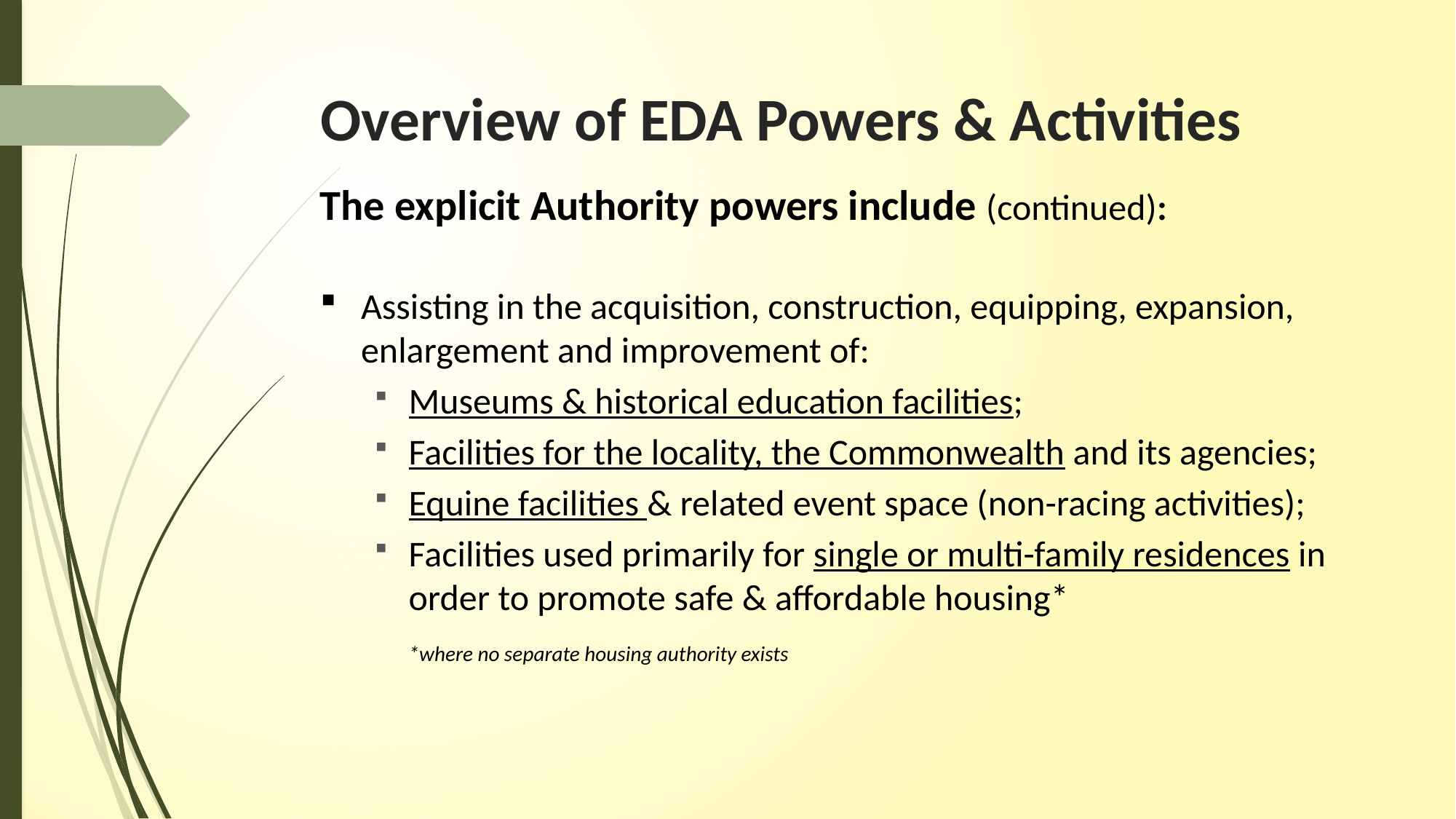

# Overview of EDA Powers & Activities
The explicit Authority powers include (continued):

Assisting in the acquisition, construction, equipping, expansion, enlargement and improvement of:
Museums & historical education facilities;
Facilities for the locality, the Commonwealth and its agencies;
Equine facilities & related event space (non-racing activities);
Facilities used primarily for single or multi-family residences in order to promote safe & affordable housing*
	*where no separate housing authority exists